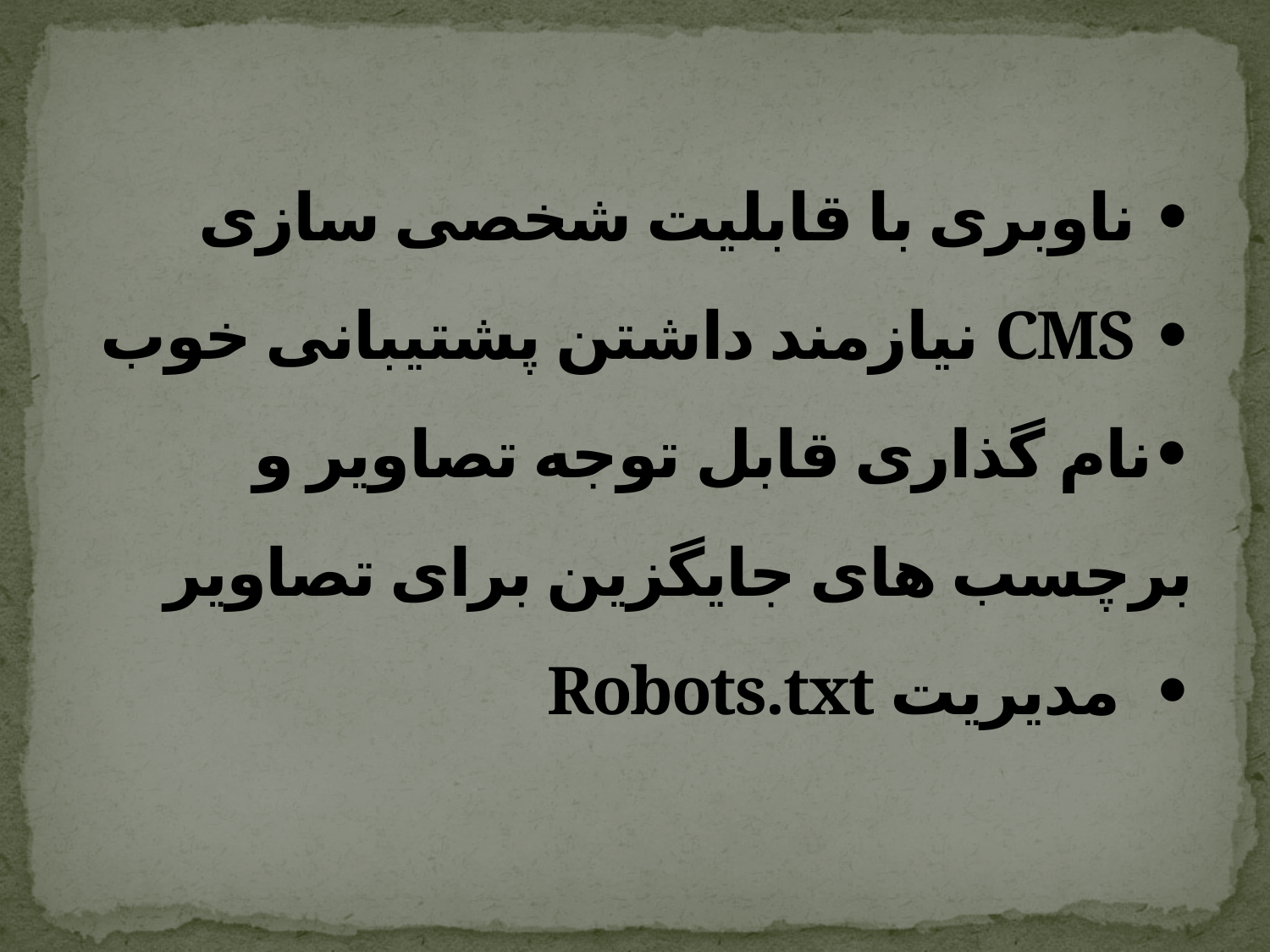

# • ناوبری با قابلیت شخصی سازی • CMS نیازمند داشتن پشتیبانی خوب •نام گذاری قابل توجه تصاویر و برچسب های جایگزین برای تصاویر •  مدیریت Robots.txt